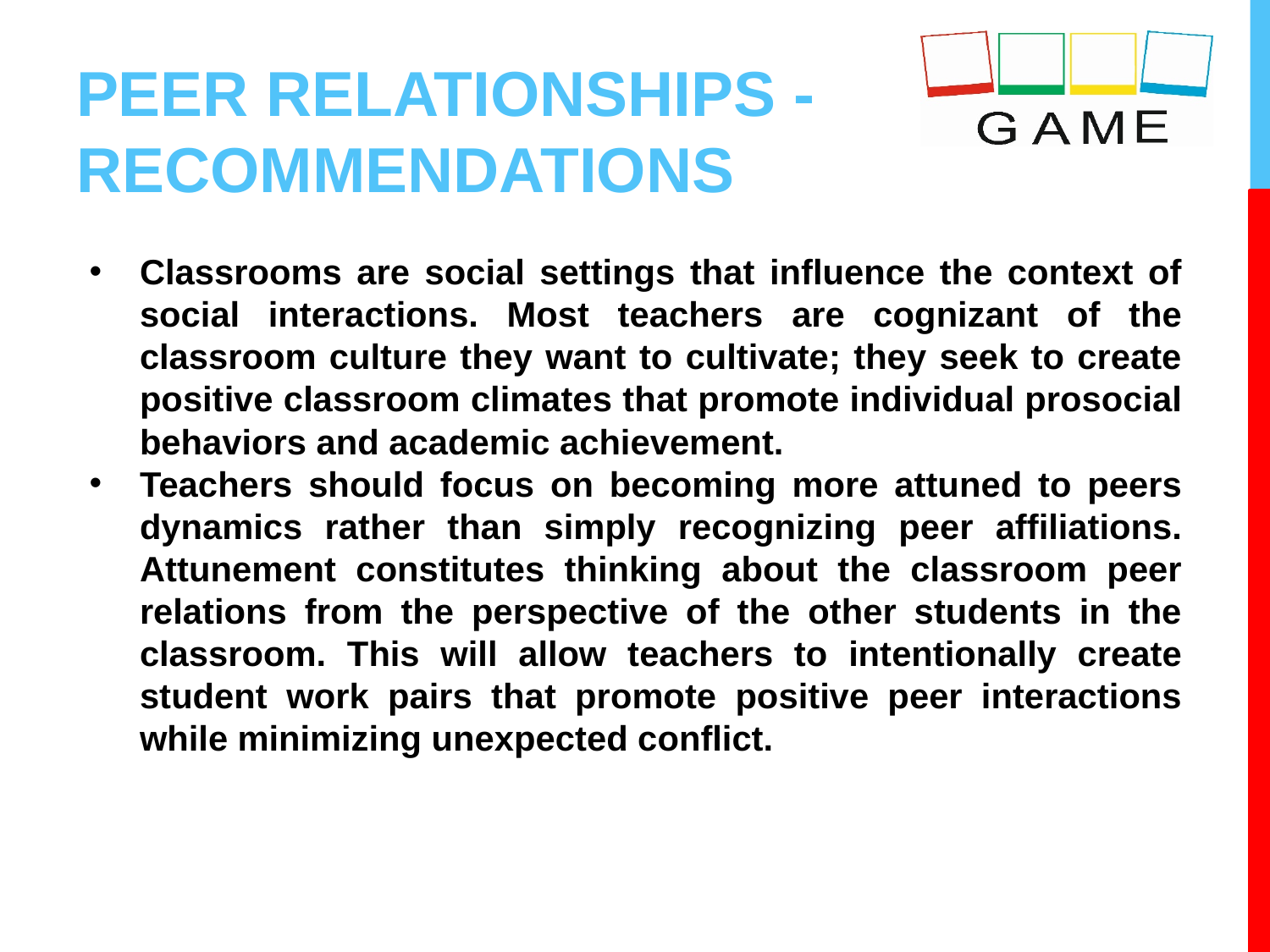

# PEER RELATIONSHIPS - RECOMMENDATIONS
Classrooms are social settings that influence the context of social interactions. Most teachers are cognizant of the classroom culture they want to cultivate; they seek to create positive classroom climates that promote individual prosocial behaviors and academic achievement.
Teachers should focus on becoming more attuned to peers dynamics rather than simply recognizing peer affiliations. Attunement constitutes thinking about the classroom peer relations from the perspective of the other students in the classroom. This will allow teachers to intentionally create student work pairs that promote positive peer interactions while minimizing unexpected conflict.